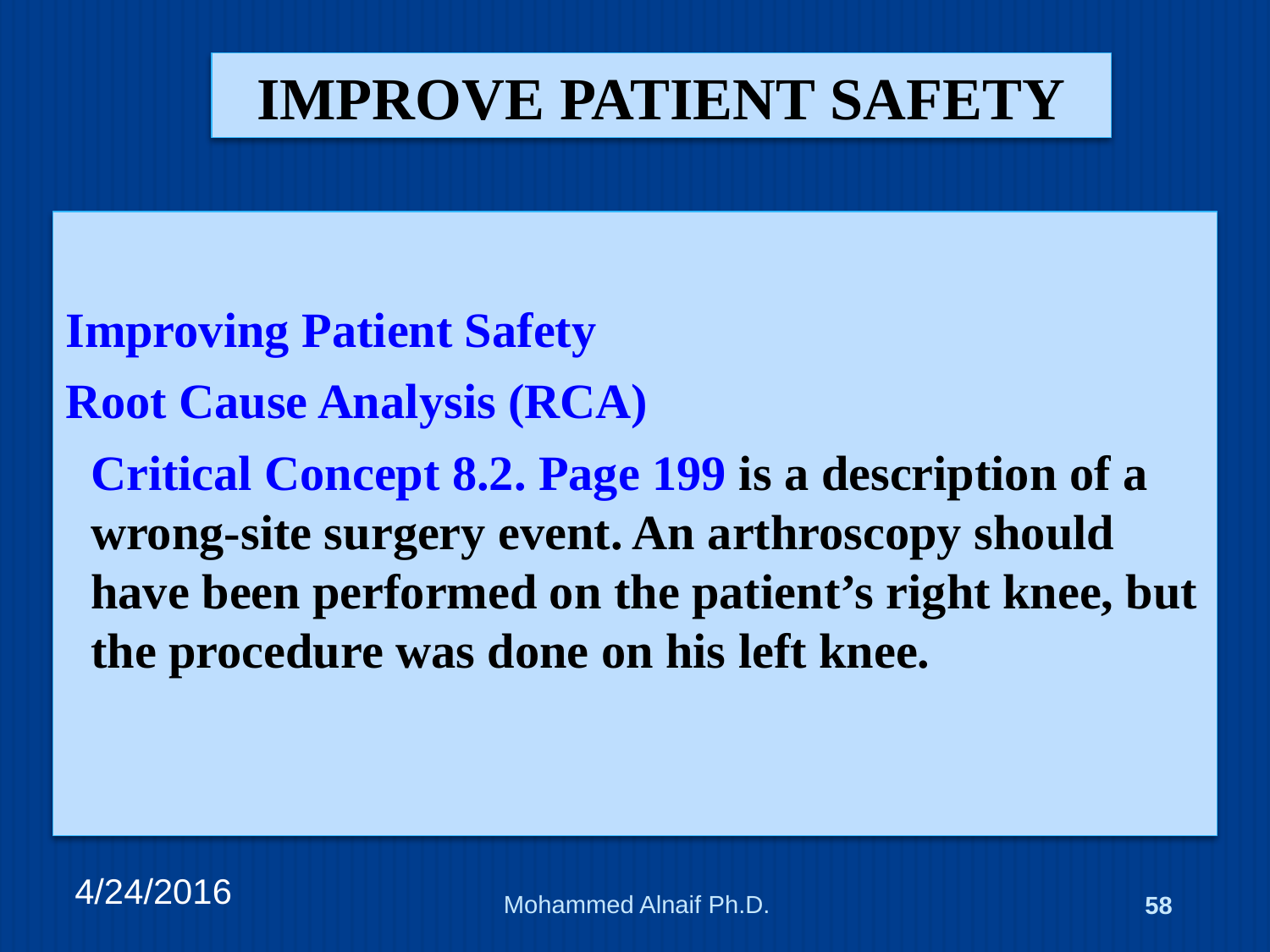

# improve patient safety
Improving Patient Safety
Root Cause Analysis (RCA)
Critical Concept 8.2. Page 199 is a description of a wrong-site surgery event. An arthroscopy should have been performed on the patient’s right knee, but the procedure was done on his left knee.

4/24/2016
Mohammed Alnaif Ph.D.
58